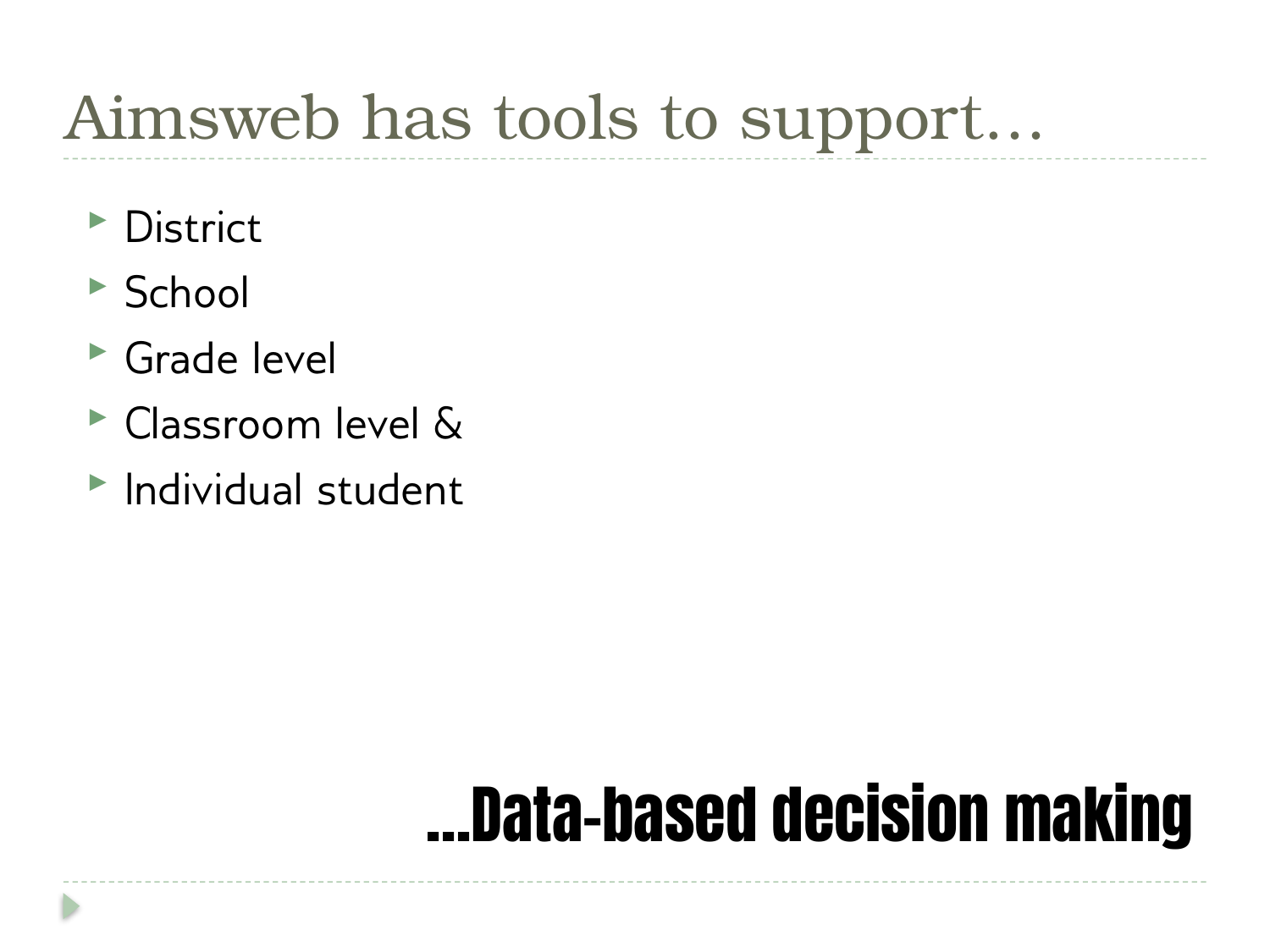

# Aimsweb has tools to support…
District
School
Grade level
Classroom level &
Individual student

…Data-based decision making